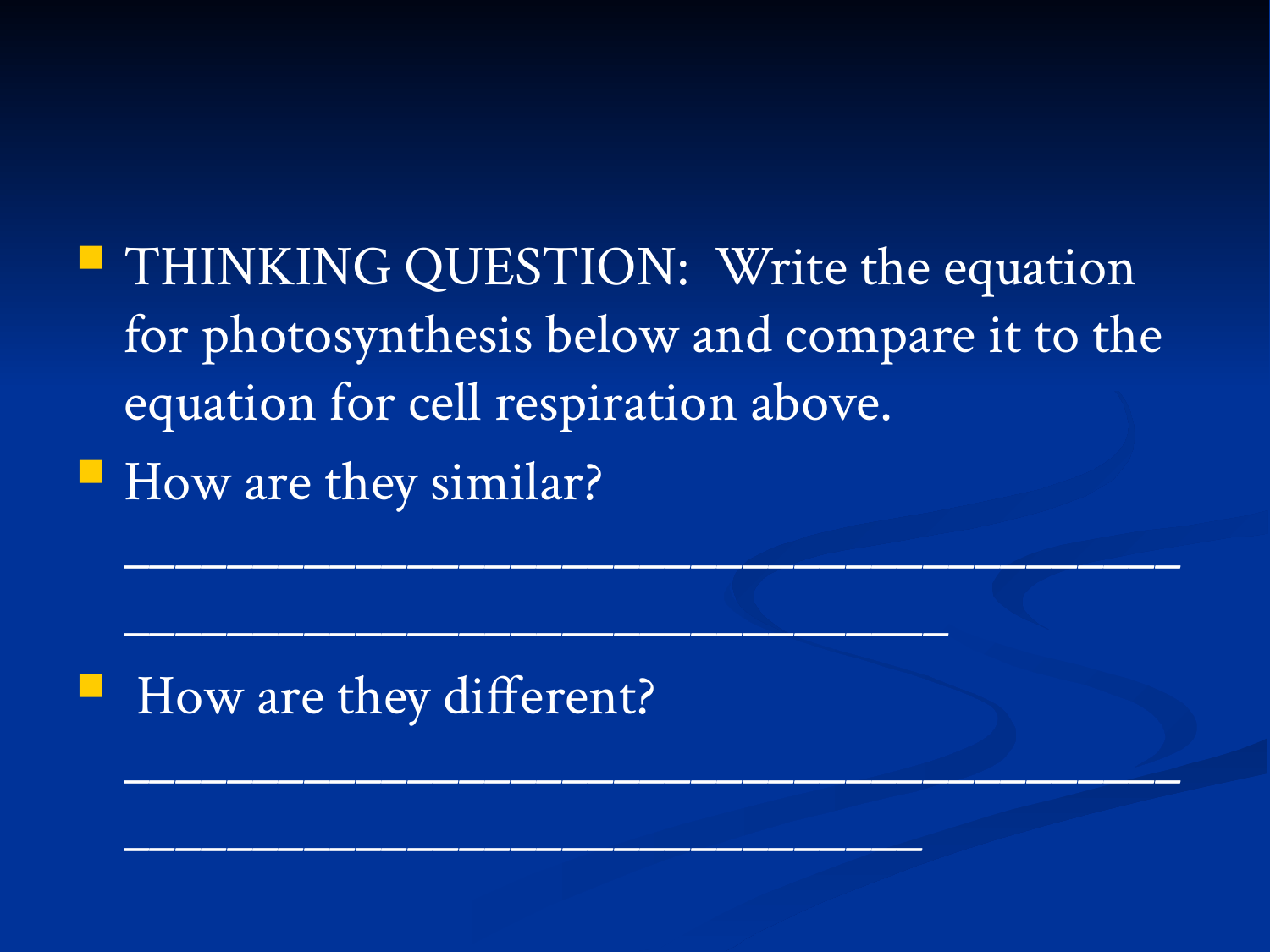

#
THINKING QUESTION:  Write the equation for photosynthesis below and compare it to the equation for cell respiration above.
How are they similar?  _________________________________________________________________________
 How are they different? ________________________________________________________________________